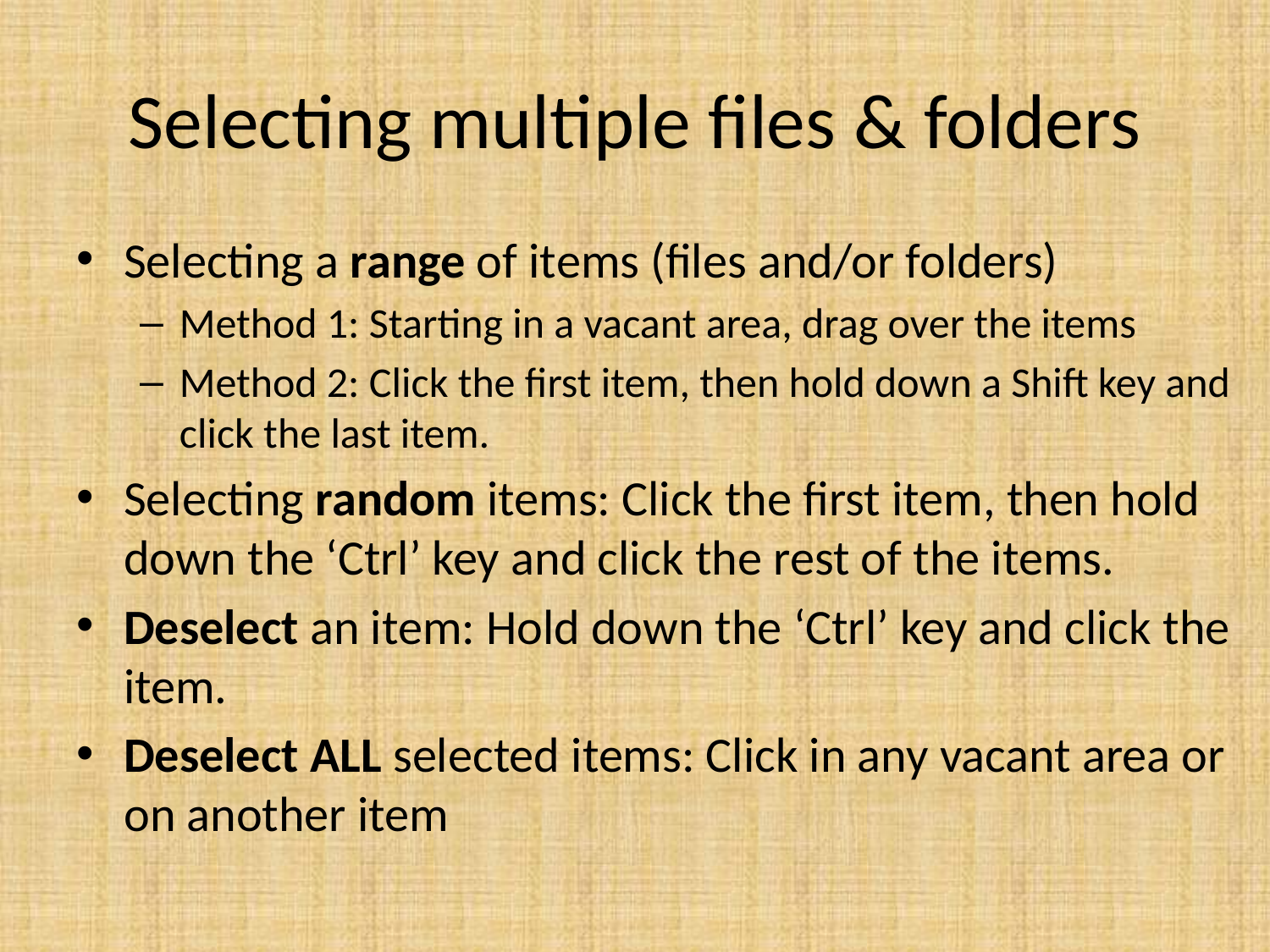

# Selecting multiple files & folders
Selecting a range of items (files and/or folders)
Method 1: Starting in a vacant area, drag over the items
Method 2: Click the first item, then hold down a Shift key and click the last item.
Selecting random items: Click the first item, then hold down the ‘Ctrl’ key and click the rest of the items.
Deselect an item: Hold down the ‘Ctrl’ key and click the item.
Deselect ALL selected items: Click in any vacant area or on another item